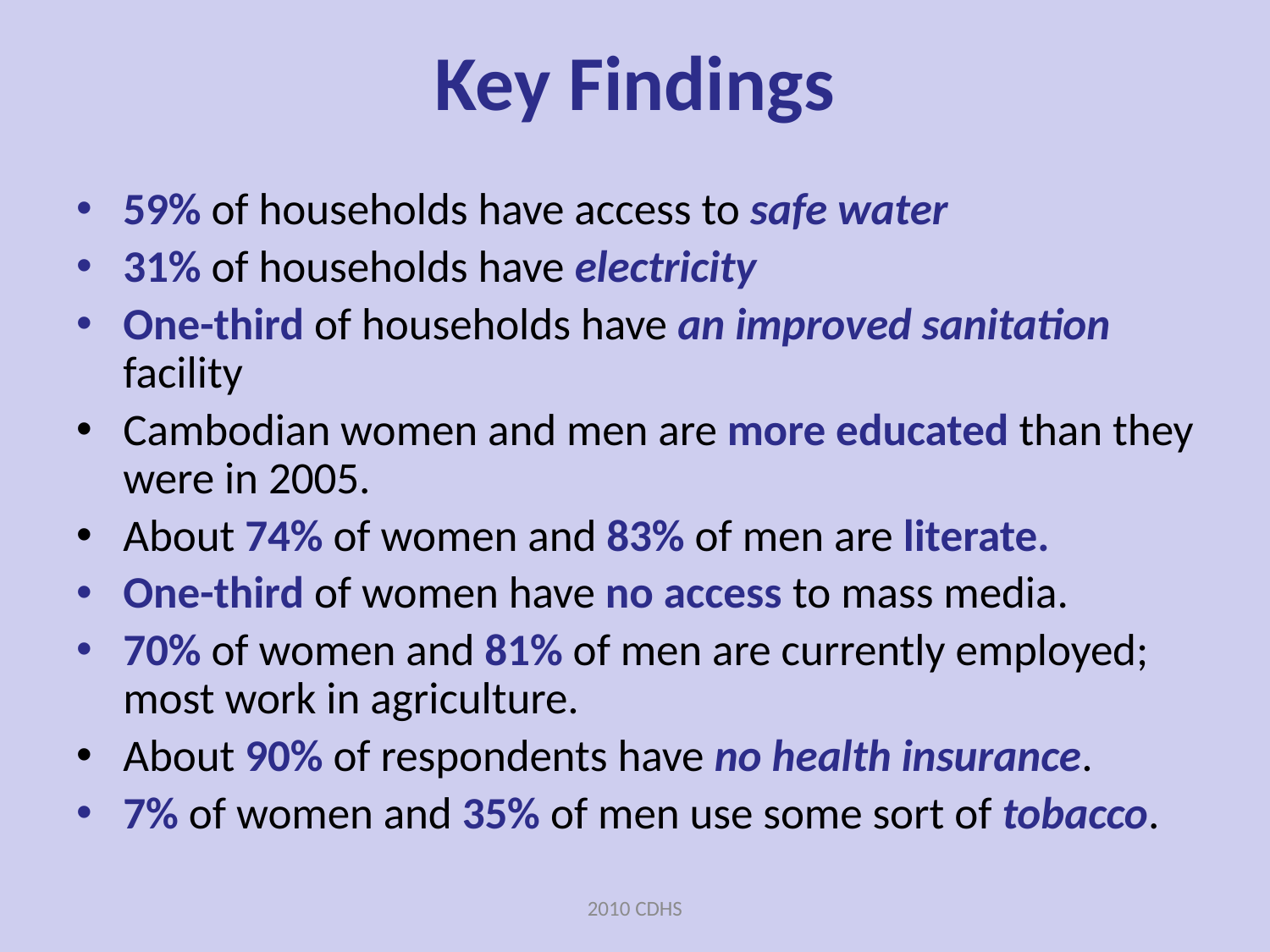

# Key Findings
59% of households have access to safe water
31% of households have electricity
One-third of households have an improved sanitation facility
Cambodian women and men are more educated than they were in 2005.
About 74% of women and 83% of men are literate.
One-third of women have no access to mass media.
70% of women and 81% of men are currently employed; most work in agriculture.
About 90% of respondents have no health insurance.
7% of women and 35% of men use some sort of tobacco.
2010 CDHS